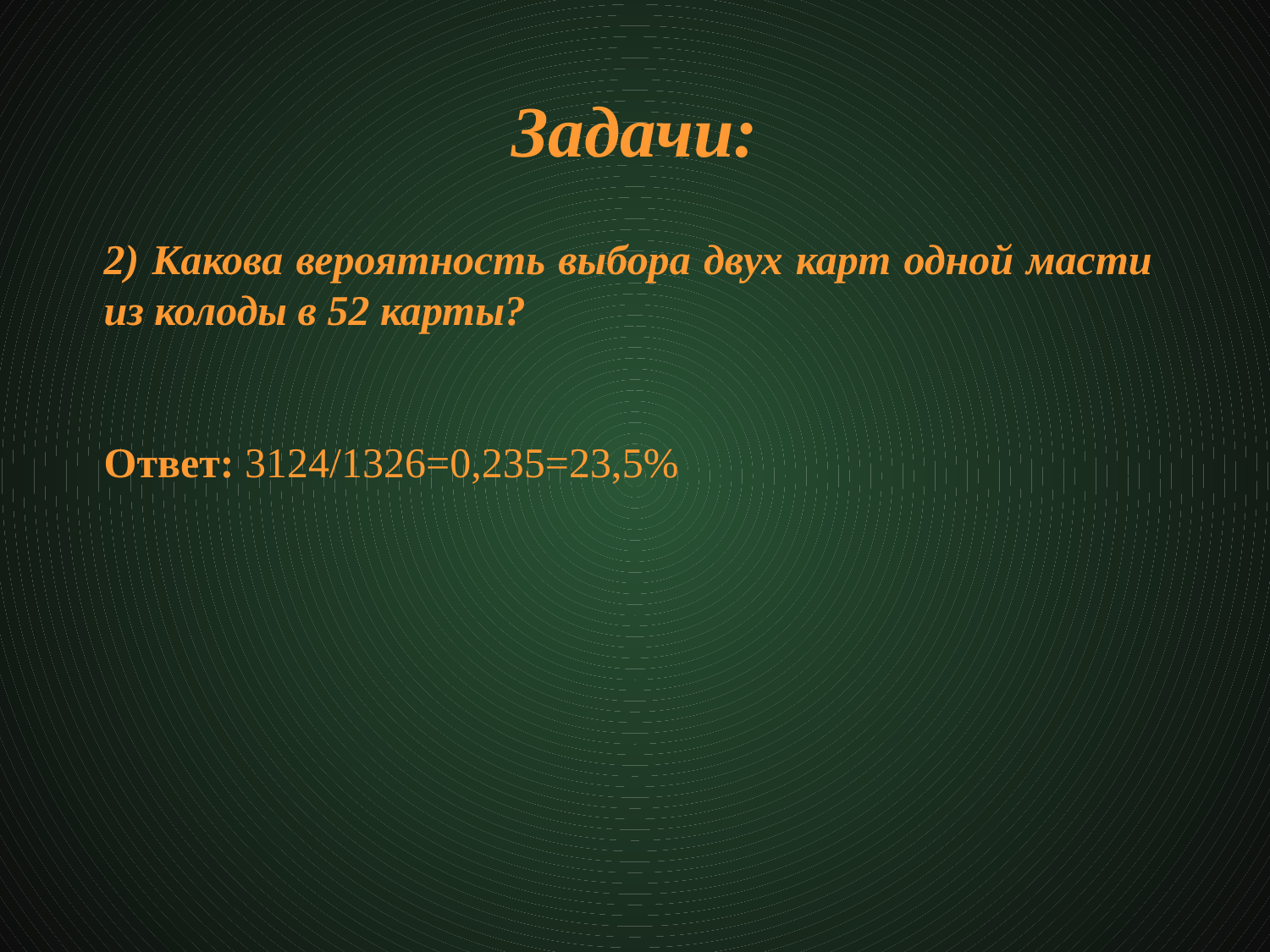

# Задачи:
2) Какова вероятность выбора двух карт одной масти из колоды в 52 карты?

Ответ: 3124/1326=0,235=23,5%